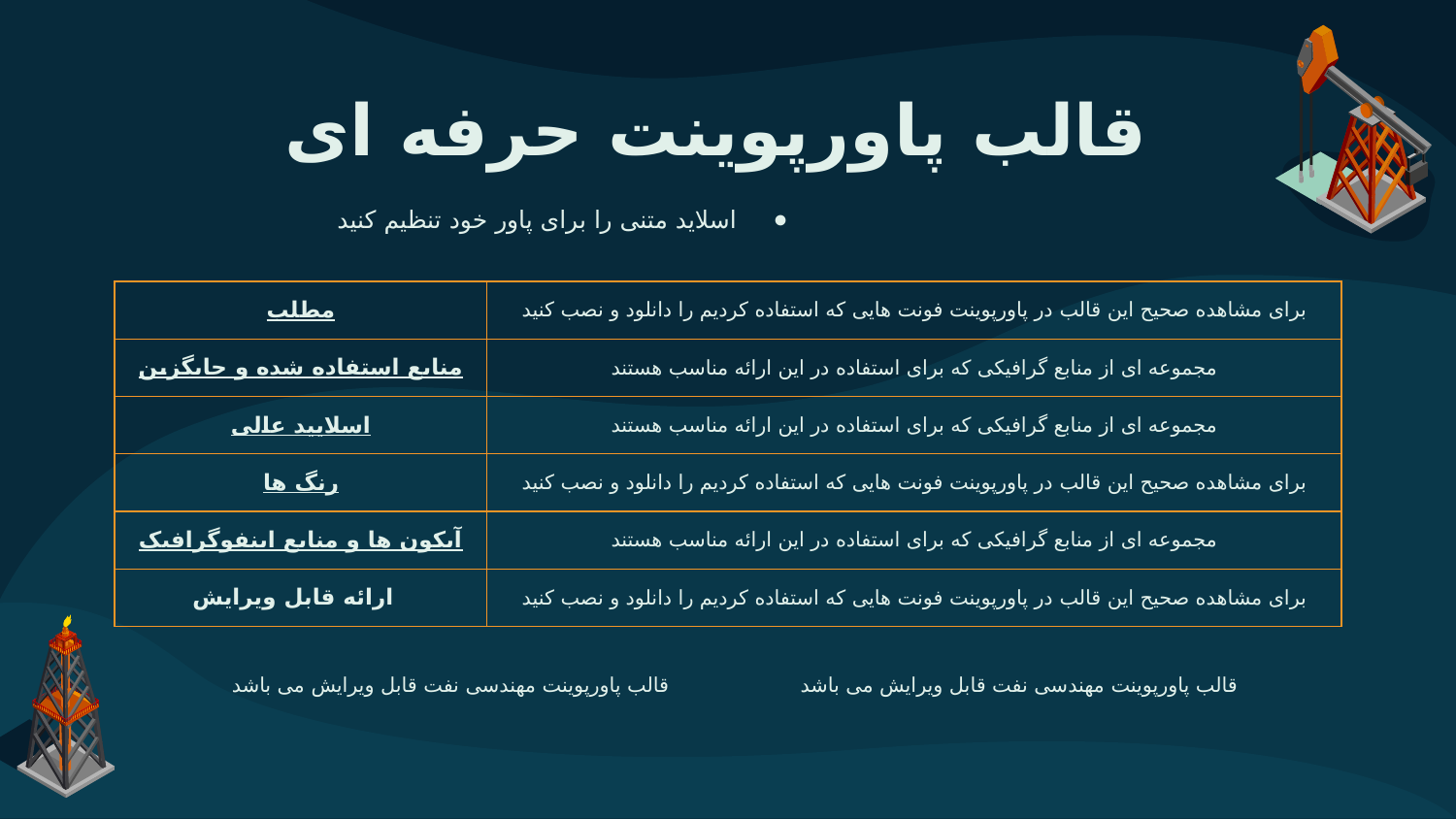

# قالب پاورپوینت حرفه ای
اسلاید متنی را برای پاور خود تنظیم کنید
| مطلب | برای مشاهده صحیح این قالب در پاورپوینت فونت هایی که استفاده کردیم را دانلود و نصب کنید |
| --- | --- |
| منابع استفاده شده و جایگزین | مجموعه ای از منابع گرافیکی که برای استفاده در این ارائه مناسب هستند |
| اسلایید عالی | مجموعه ای از منابع گرافیکی که برای استفاده در این ارائه مناسب هستند |
| رنگ ها | برای مشاهده صحیح این قالب در پاورپوینت فونت هایی که استفاده کردیم را دانلود و نصب کنید |
| آیکون ها و منابع اینفوگرافیک | مجموعه ای از منابع گرافیکی که برای استفاده در این ارائه مناسب هستند |
| ارائه قابل ویرایش | برای مشاهده صحیح این قالب در پاورپوینت فونت هایی که استفاده کردیم را دانلود و نصب کنید |
قالب پاورپوینت مهندسی نفت قابل ویرایش می باشد
قالب پاورپوینت مهندسی نفت قابل ویرایش می باشد